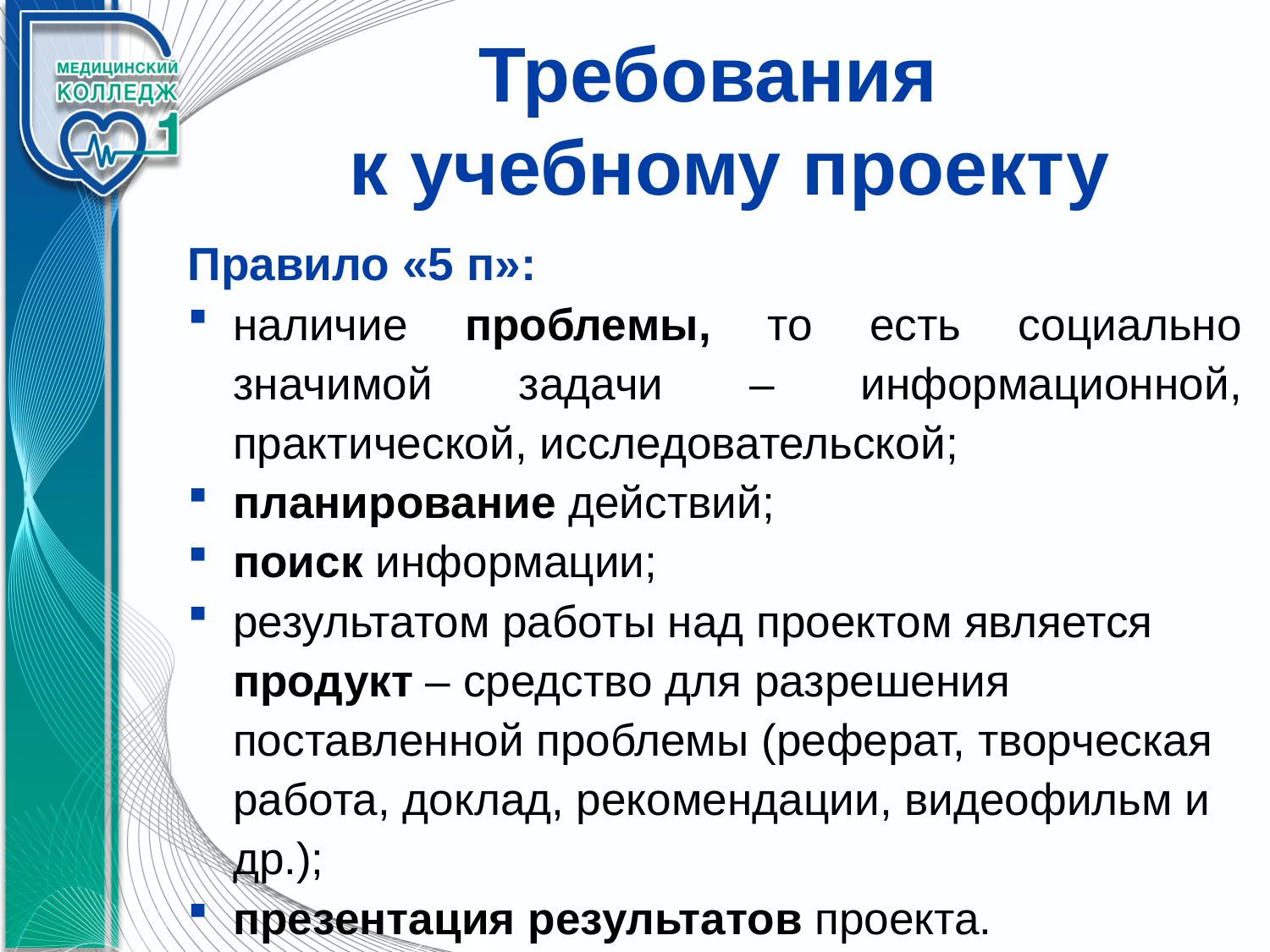

# Требования к учебному проекту
Правило «5 п»:
наличие проблемы, то есть социально значимой задачи – информационной, практической, исследовательской;
планирование действий;
поиск информации;
результатом работы над проектом является продукт – средство для разрешения поставленной проблемы (реферат, творческая работа, доклад, рекомендации, видеофильм и др.);
презентация результатов проекта.